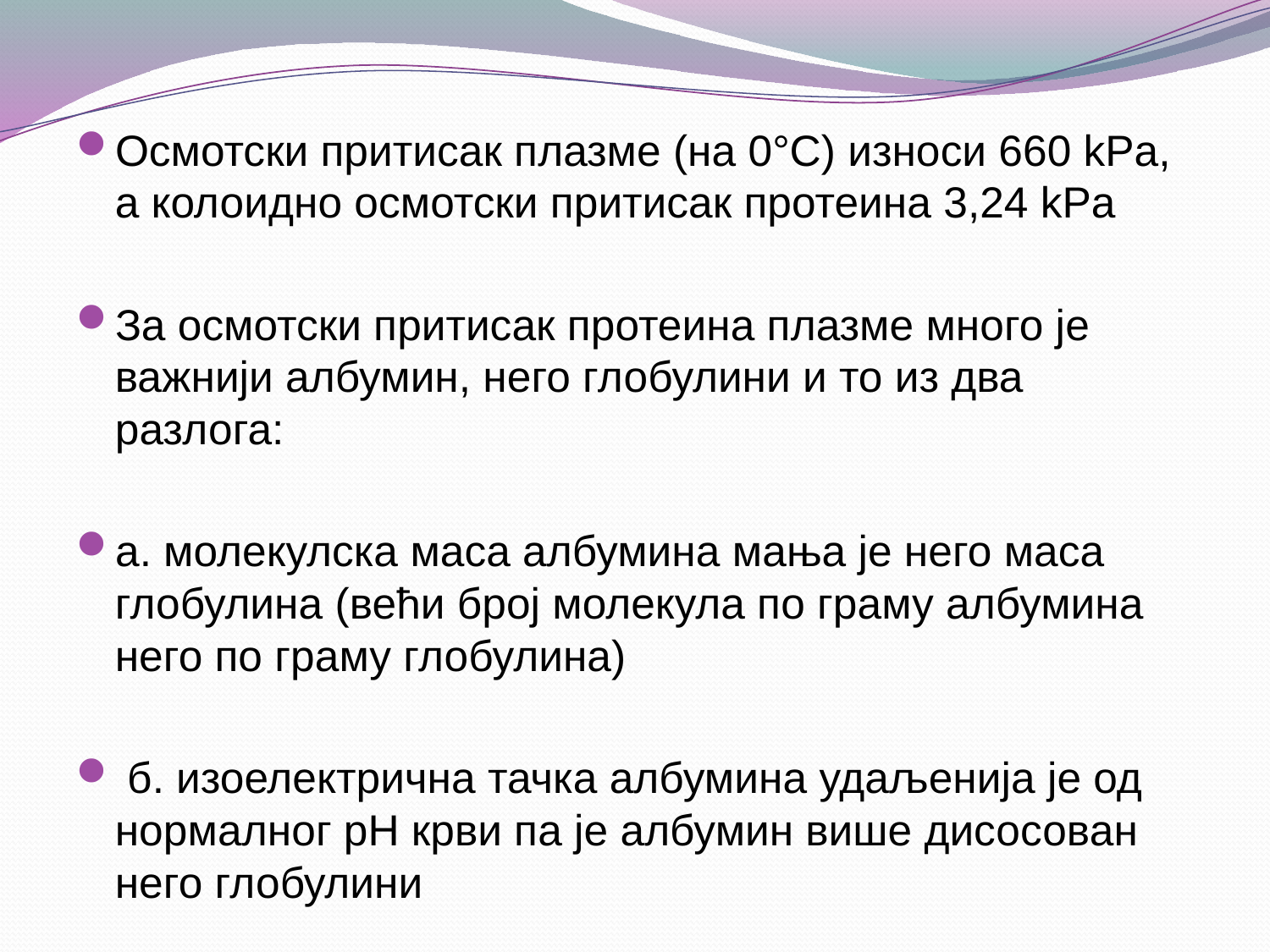

Осмотски притисак плазме (на 0°C) износи 660 kPа, а колоидно осмотски притисак протеина 3,24 kPа

За осмотски притисак протеина плазме много је важнији албумин, него глобулини и то из два разлога:

а. молекулска маса албумина мања је него маса глобулина (већи број молекула по граму албумина него по граму глобулина)

 б. изоелектрична тачка албумина удаљенија је од нормалног pH крви па је албумин више дисосован него глобулини